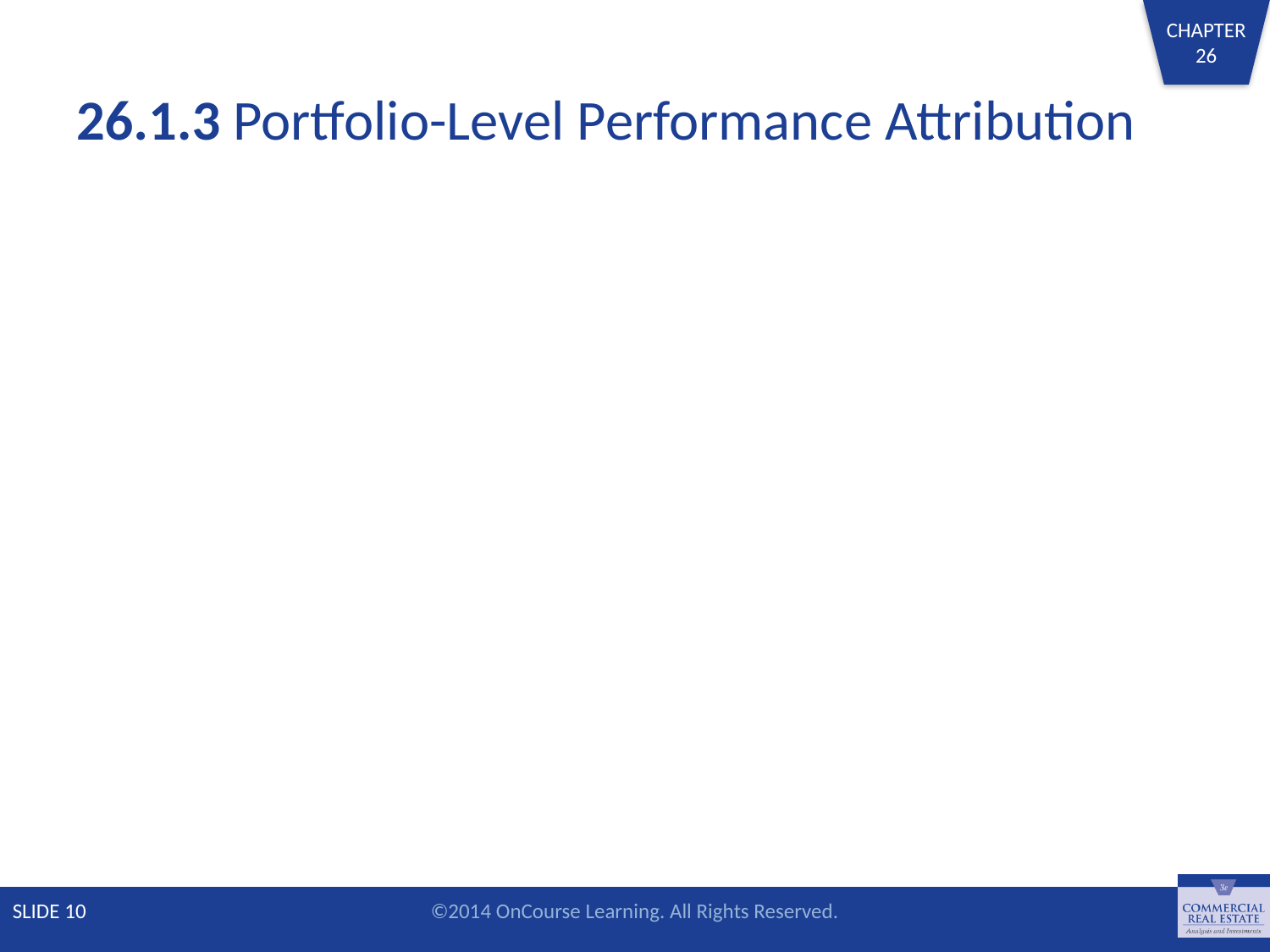

# 26.1.3 Portfolio-Level Performance Attribution

SLIDE 10